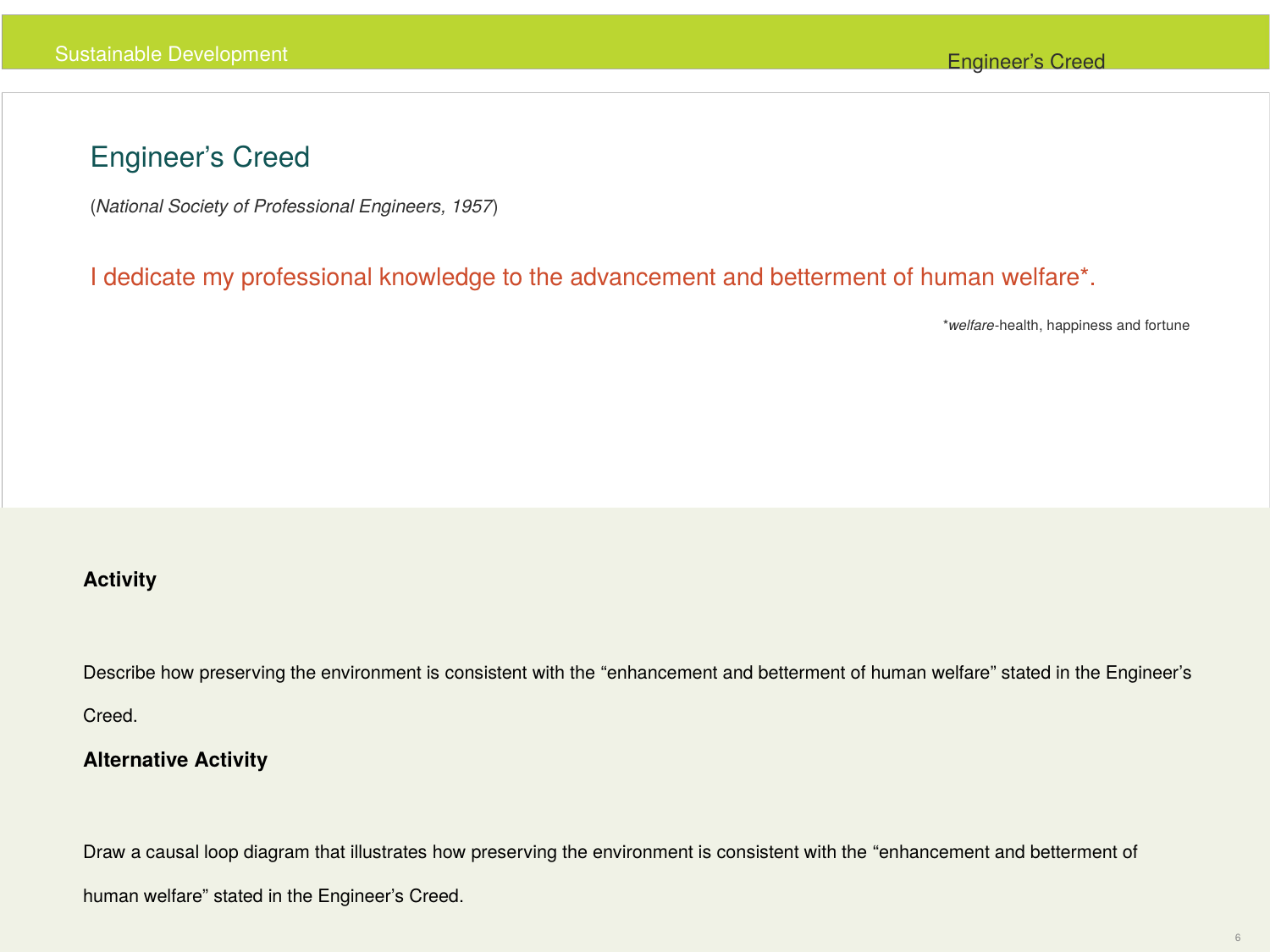

Engineer’s Creed
Engineer’s Creed
(National Society of Professional Engineers, 1957)
I dedicate my professional knowledge to the advancement and betterment of human welfare*.

*welfare-health, happiness and fortune

Activity

Describe how preserving the environment is consistent with the “enhancement and betterment of human welfare” stated in the Engineer’s Creed.
Alternative Activity

Draw a causal loop diagram that illustrates how preserving the environment is consistent with the “enhancement and betterment of human welfare” stated in the Engineer’s Creed.
6